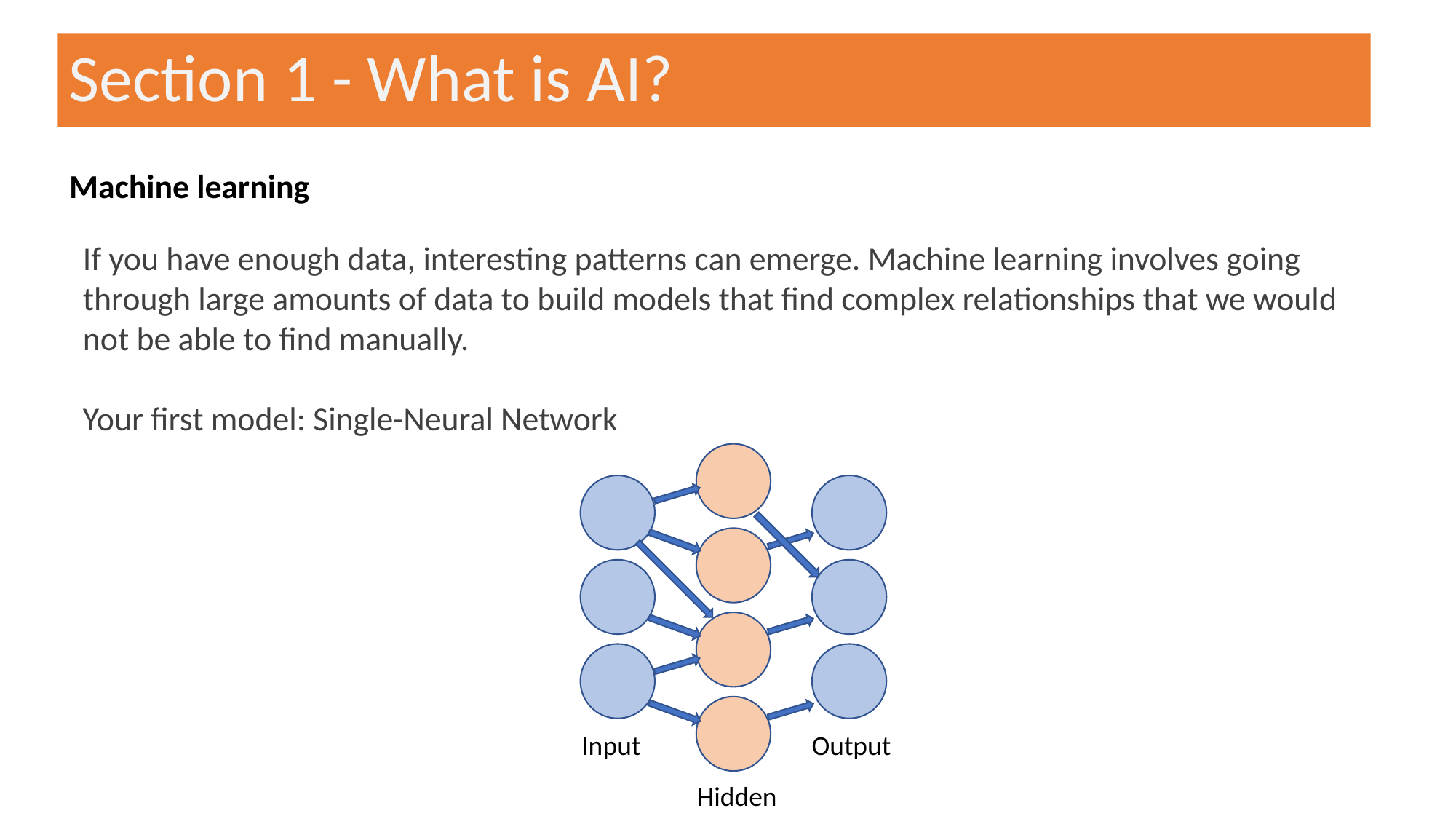

Section 1 - What is AI?
Machine learning

If you have enough data, interesting patterns can emerge. Machine learning involves going through large amounts of data to build models that find complex relationships that we would not be able to find manually.

Your first model: Single-Neural Network

Input
Output
Hidden